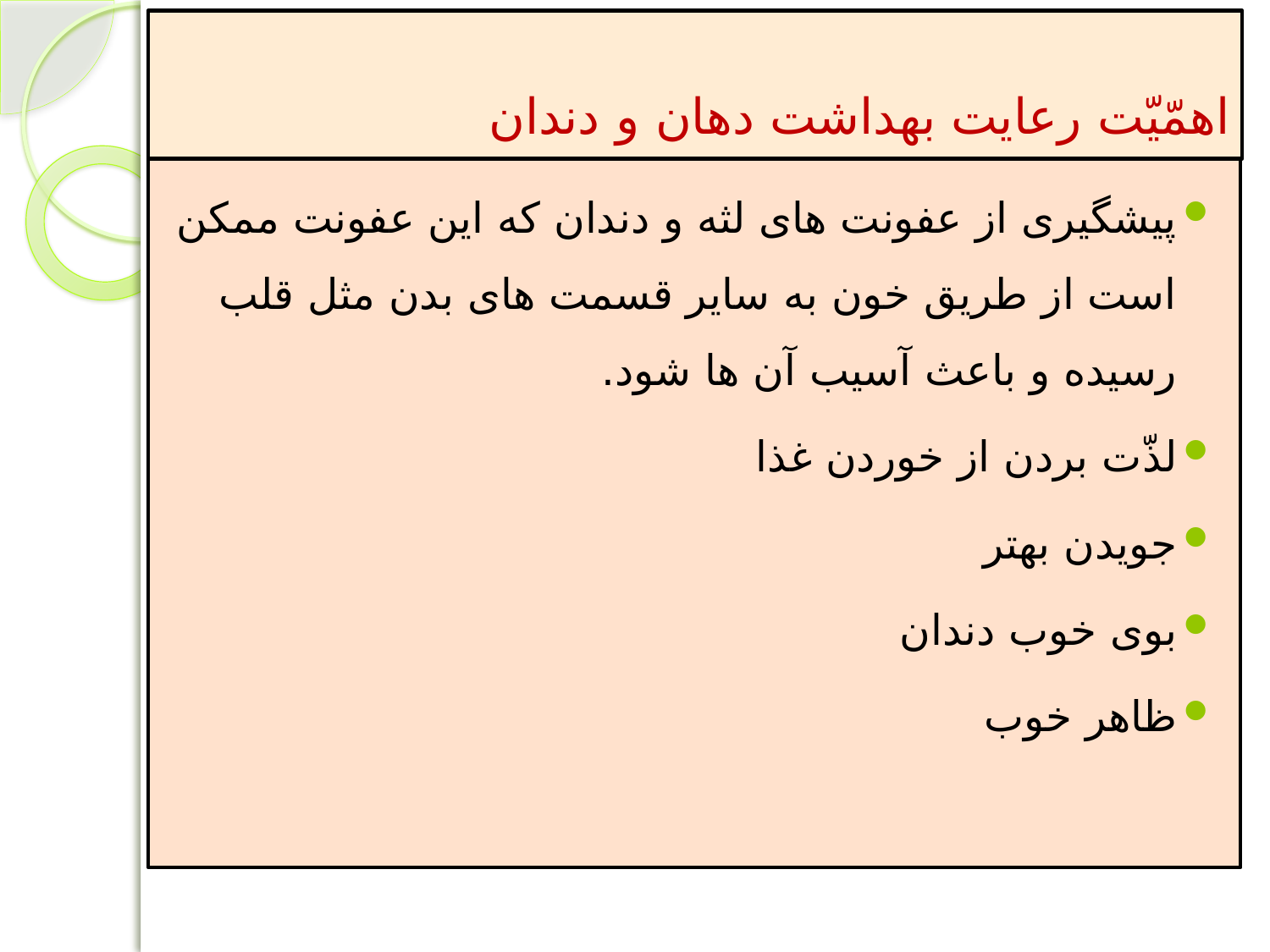

# اهمّیّت رعایت بهداشت دهان و دندان
پیشگیری از عفونت های لثه و دندان که این عفونت ممکن است از طریق خون به سایر قسمت های بدن مثل قلب رسیده و باعث آسیب آن ها شود.
لذّت بردن از خوردن غذا
جویدن بهتر
بوی خوب دندان
ظاهر خوب